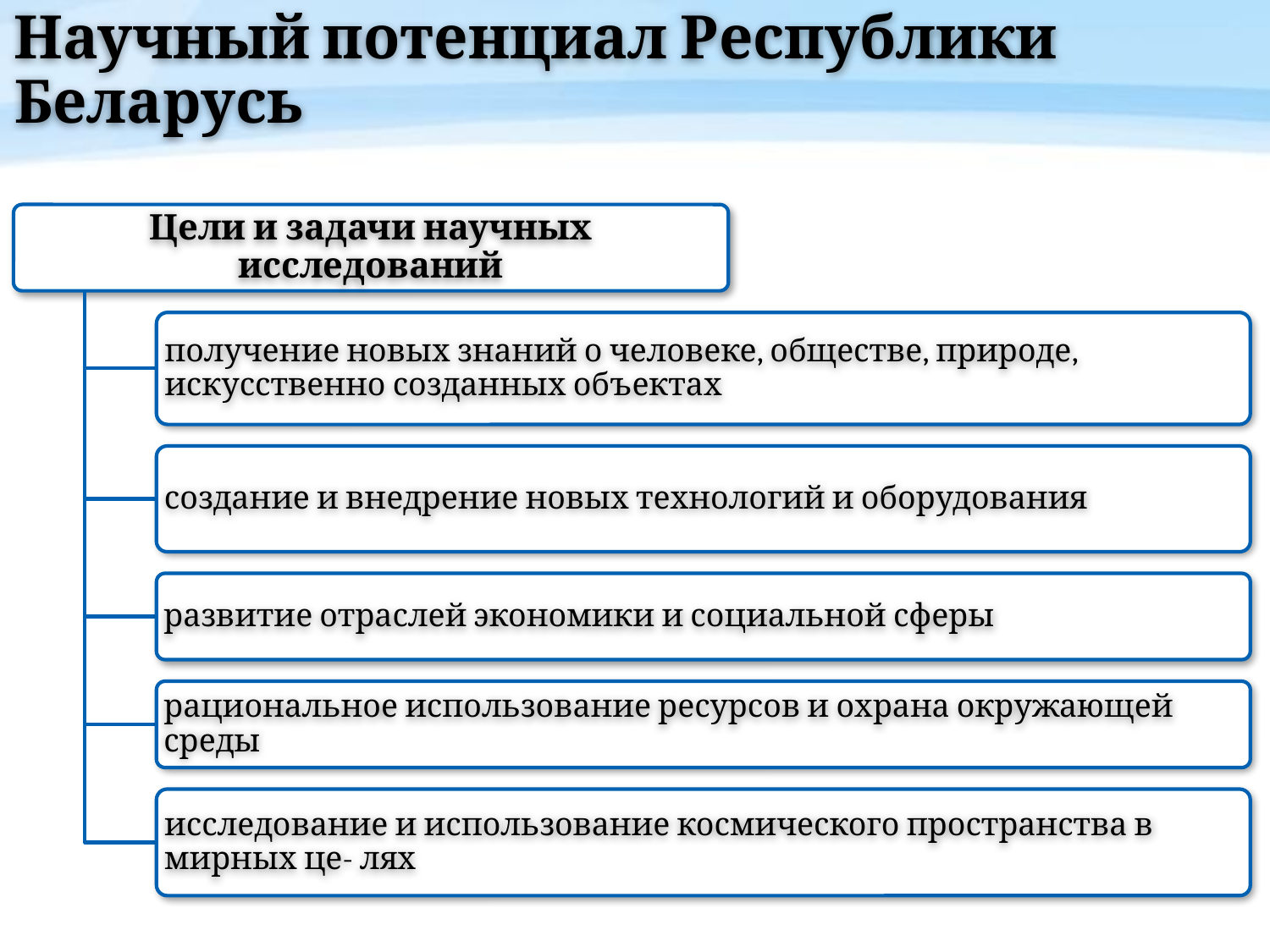

# Научный потенциал Республики Беларусь

Цели и задачи научных исследований

получение новых знаний о человеке, обществе, природе, искусственно созданных объектах

создание и внедрение новых технологий и оборудования

развитие отраслей экономики и социальной сферы

рациональное использование ресурсов и охрана окружающей среды

исследование и использование космического пространства в мирных це- лях